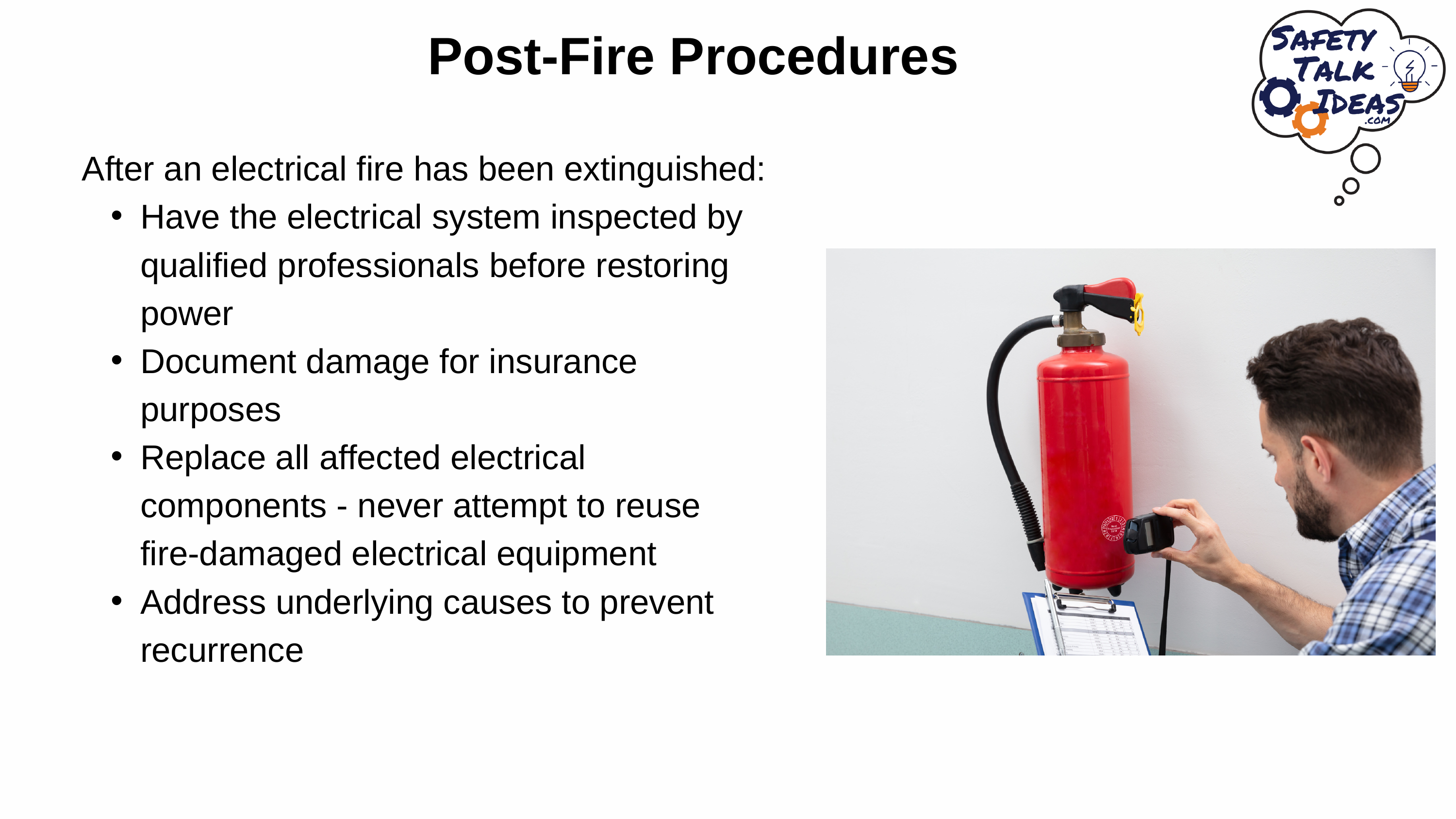

Post-Fire Procedures
After an electrical fire has been extinguished:
Have the electrical system inspected by qualified professionals before restoring power
Document damage for insurance purposes
Replace all affected electrical components - never attempt to reuse fire-damaged electrical equipment
Address underlying causes to prevent recurrence